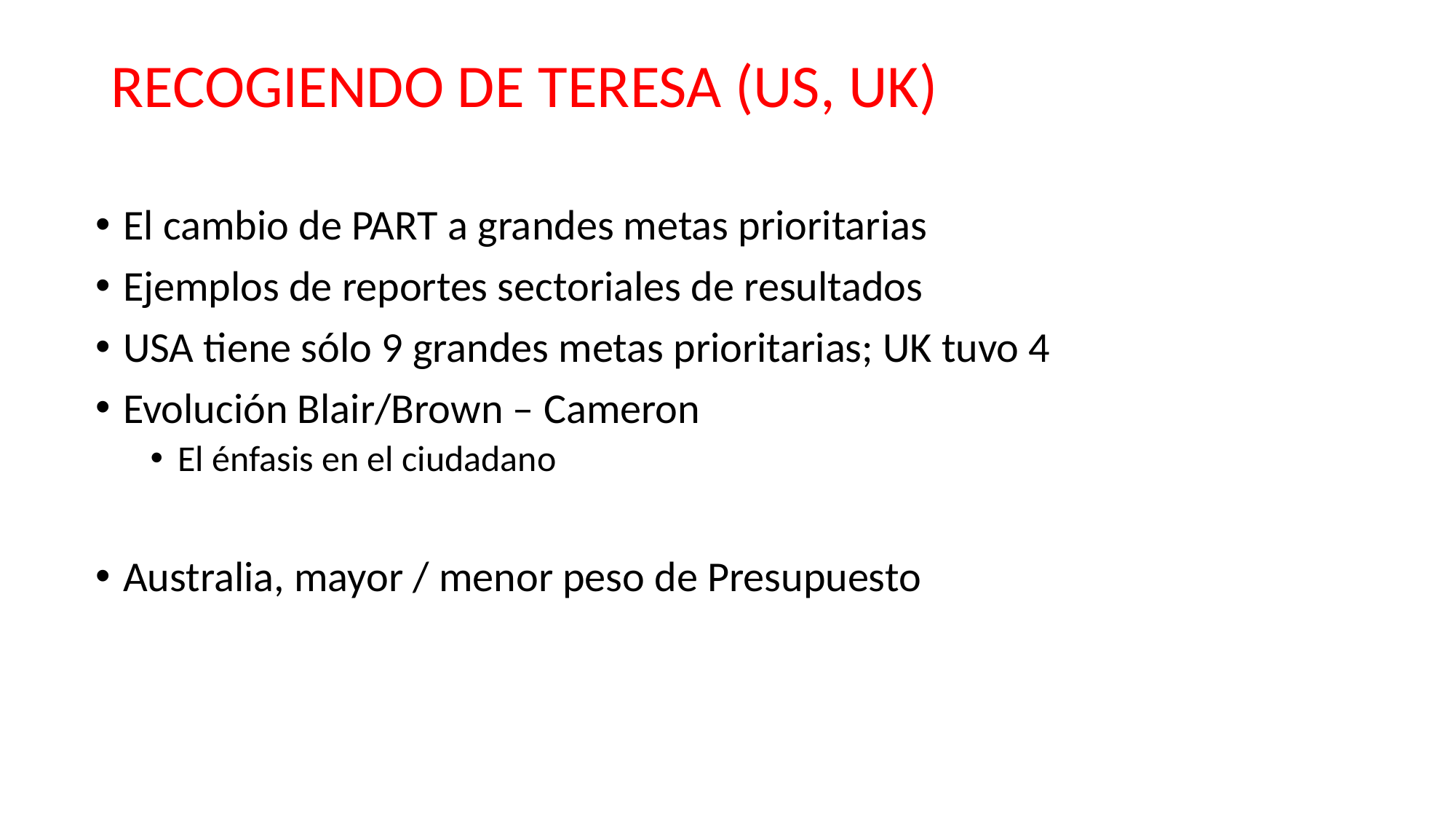

# RECOGIENDO DE TERESA (US, UK)

El cambio de PART a grandes metas prioritarias
Ejemplos de reportes sectoriales de resultados
USA tiene sólo 9 grandes metas prioritarias; UK tuvo 4
Evolución Blair/Brown – Cameron
El énfasis en el ciudadano

Australia, mayor / menor peso de Presupuesto